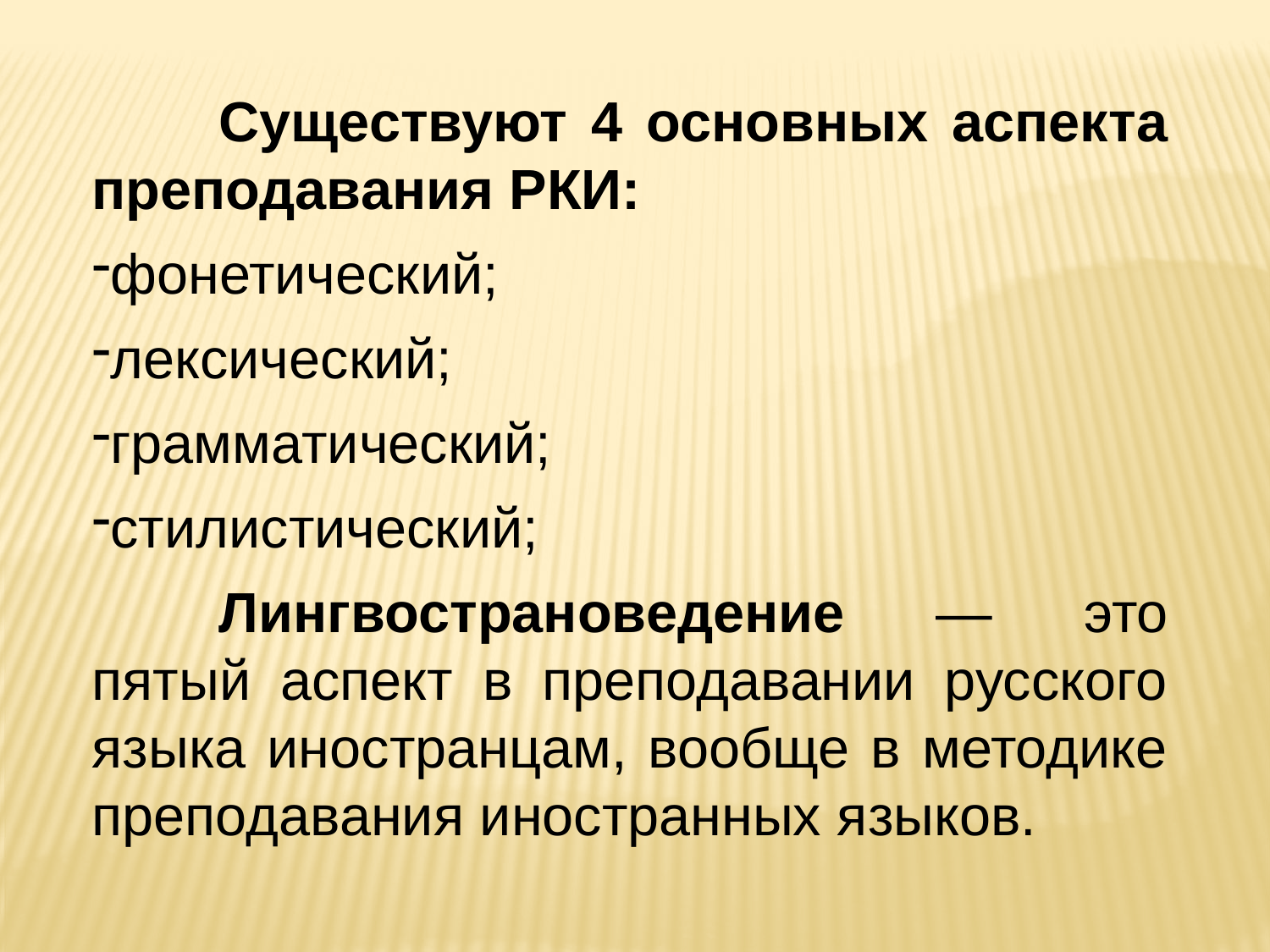

Существуют 4 основных аспекта преподавания РКИ:

фонетический;

лексический;

грамматический;

стилистический;

	Лингвострановедение — это пятый аспект в преподавании русского языка иностранцам, вообще в методике преподавания иностранных языков.